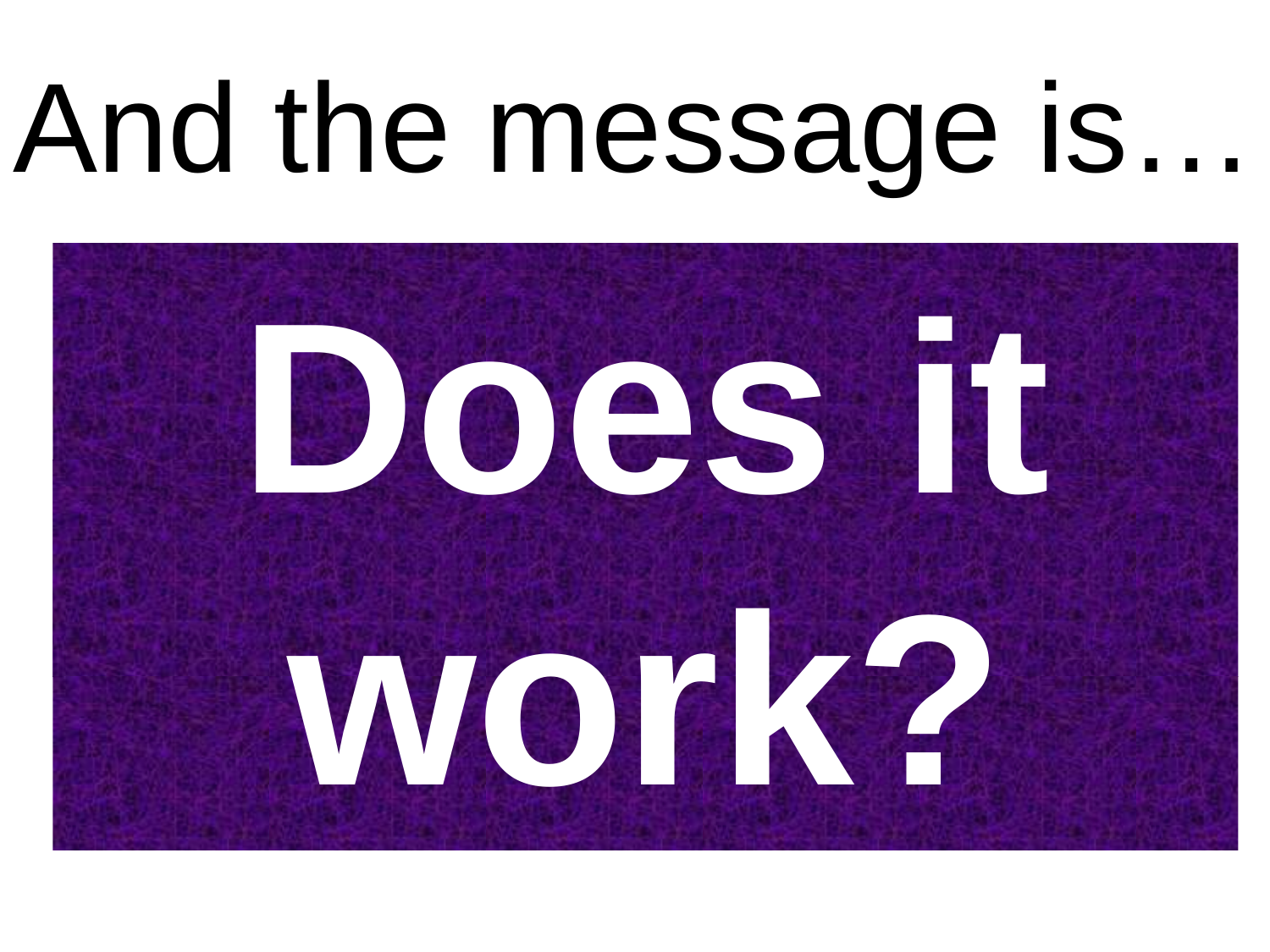

# And the message is…
Does it work?